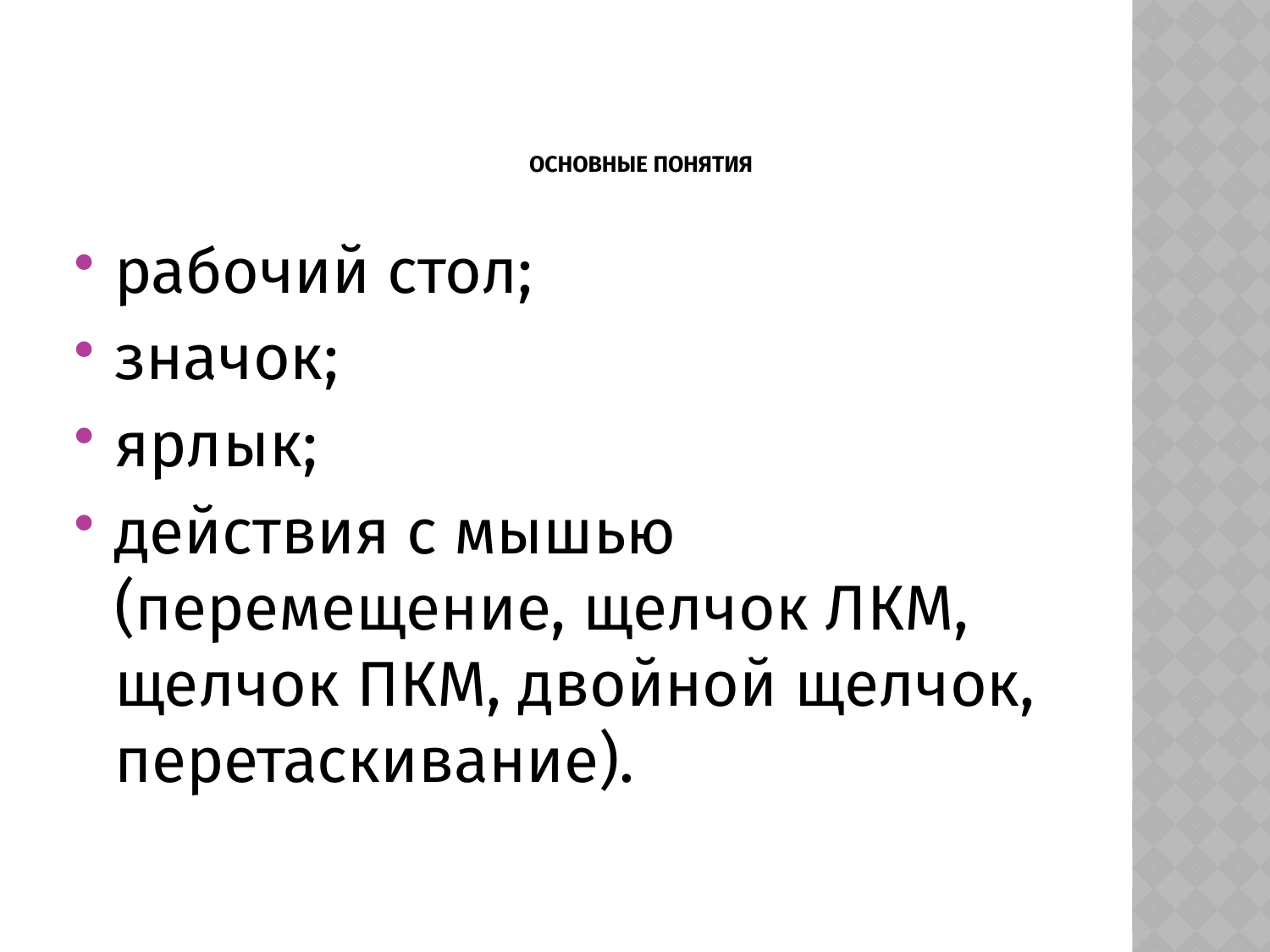

# Основные понятия
рабочий стол;
значок;
ярлык;
действия с мышью (перемещение, щелчок ЛКМ, щелчок ПКМ, двойной щелчок, перетаскивание).